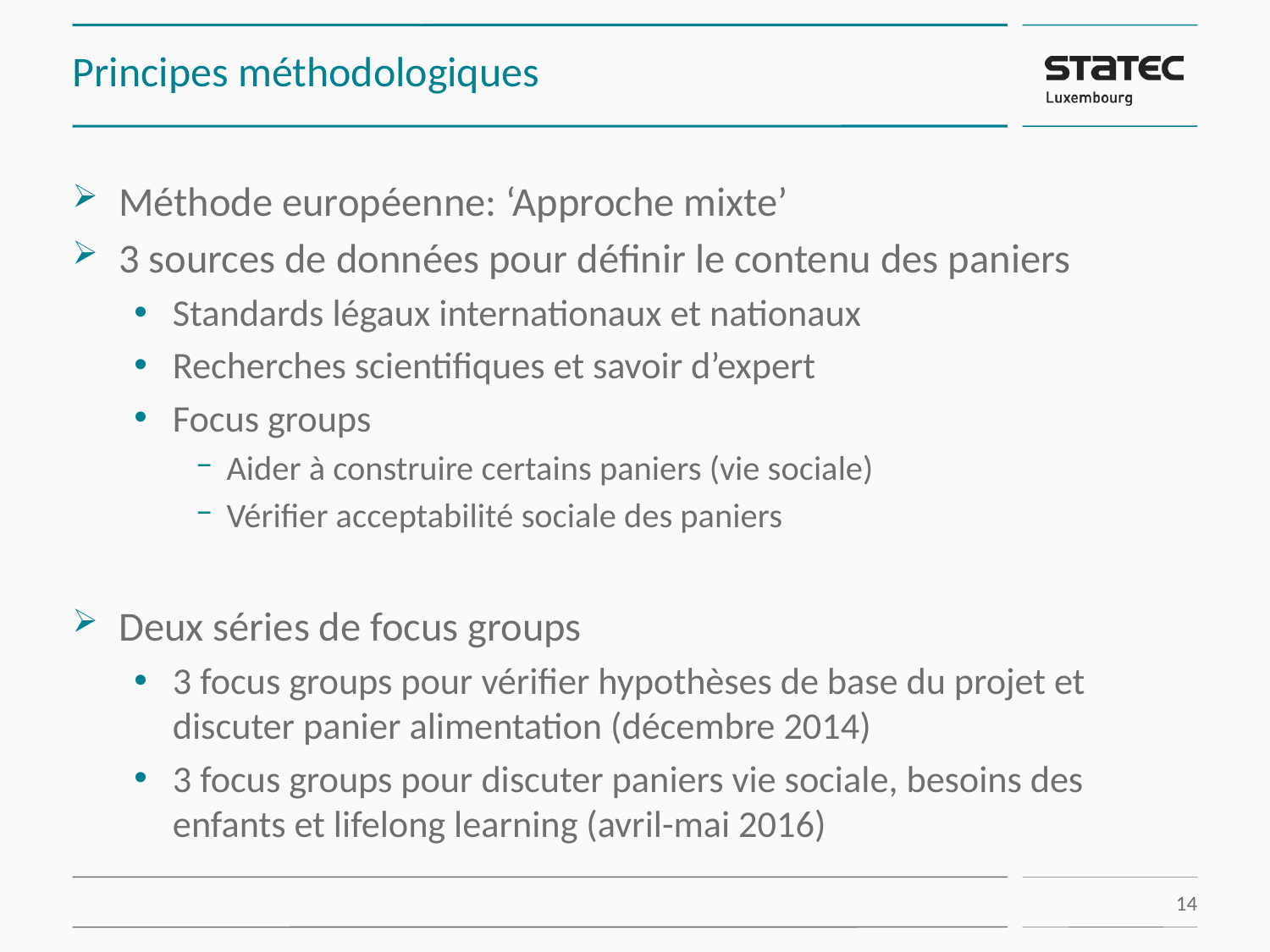

# Principes méthodologiques
Méthode européenne: ‘Approche mixte’
3 sources de données pour définir le contenu des paniers
Standards légaux internationaux et nationaux
Recherches scientifiques et savoir d’expert
Focus groups
Aider à construire certains paniers (vie sociale)
Vérifier acceptabilité sociale des paniers

Deux séries de focus groups
3 focus groups pour vérifier hypothèses de base du projet et discuter panier alimentation (décembre 2014)
3 focus groups pour discuter paniers vie sociale, besoins des enfants et lifelong learning (avril-mai 2016)

14